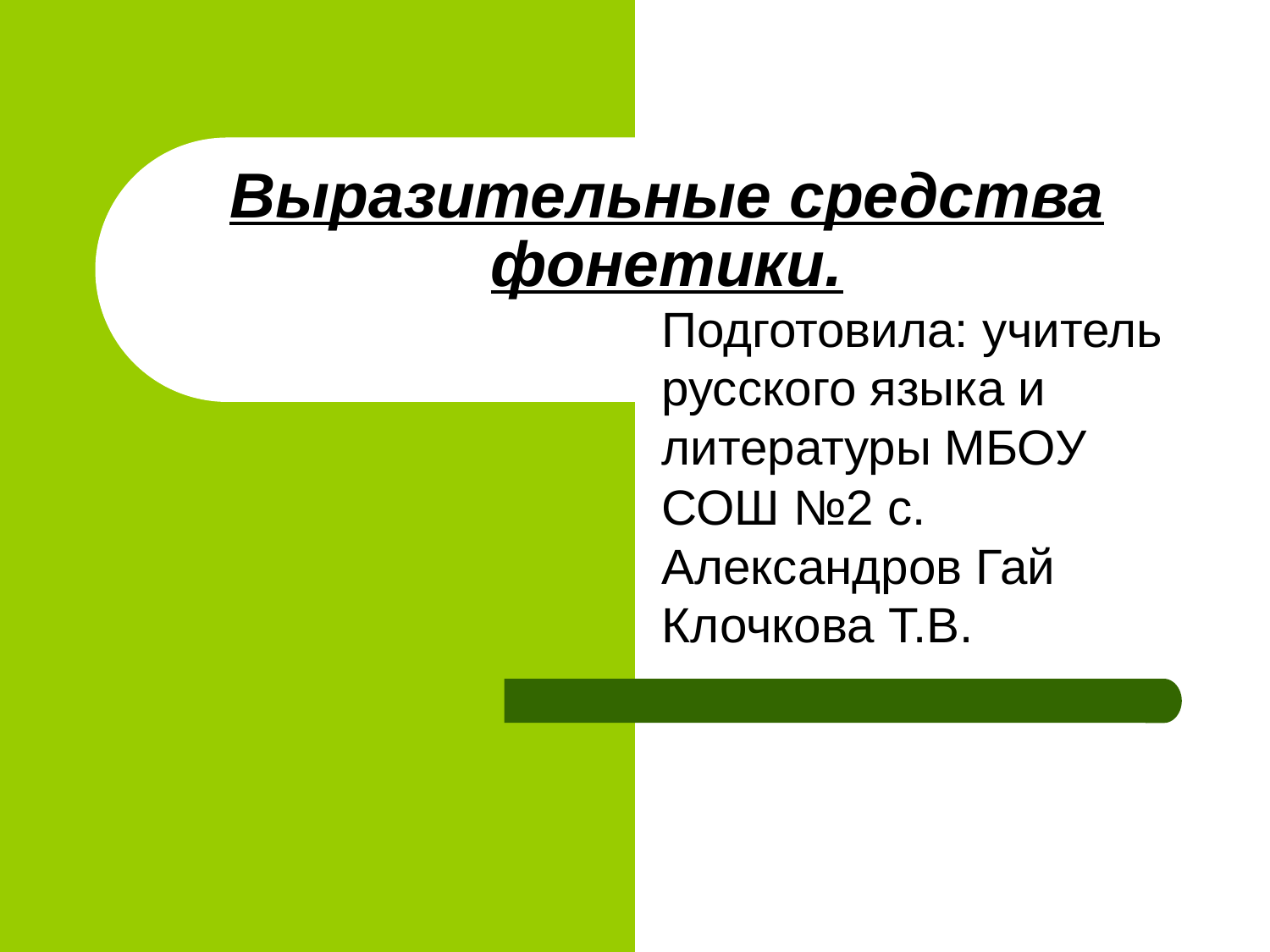

# Выразительные средства фонетики.
Подготовила: учитель русского языка и литературы МБОУ СОШ №2 с. Александров Гай Клочкова Т.В.